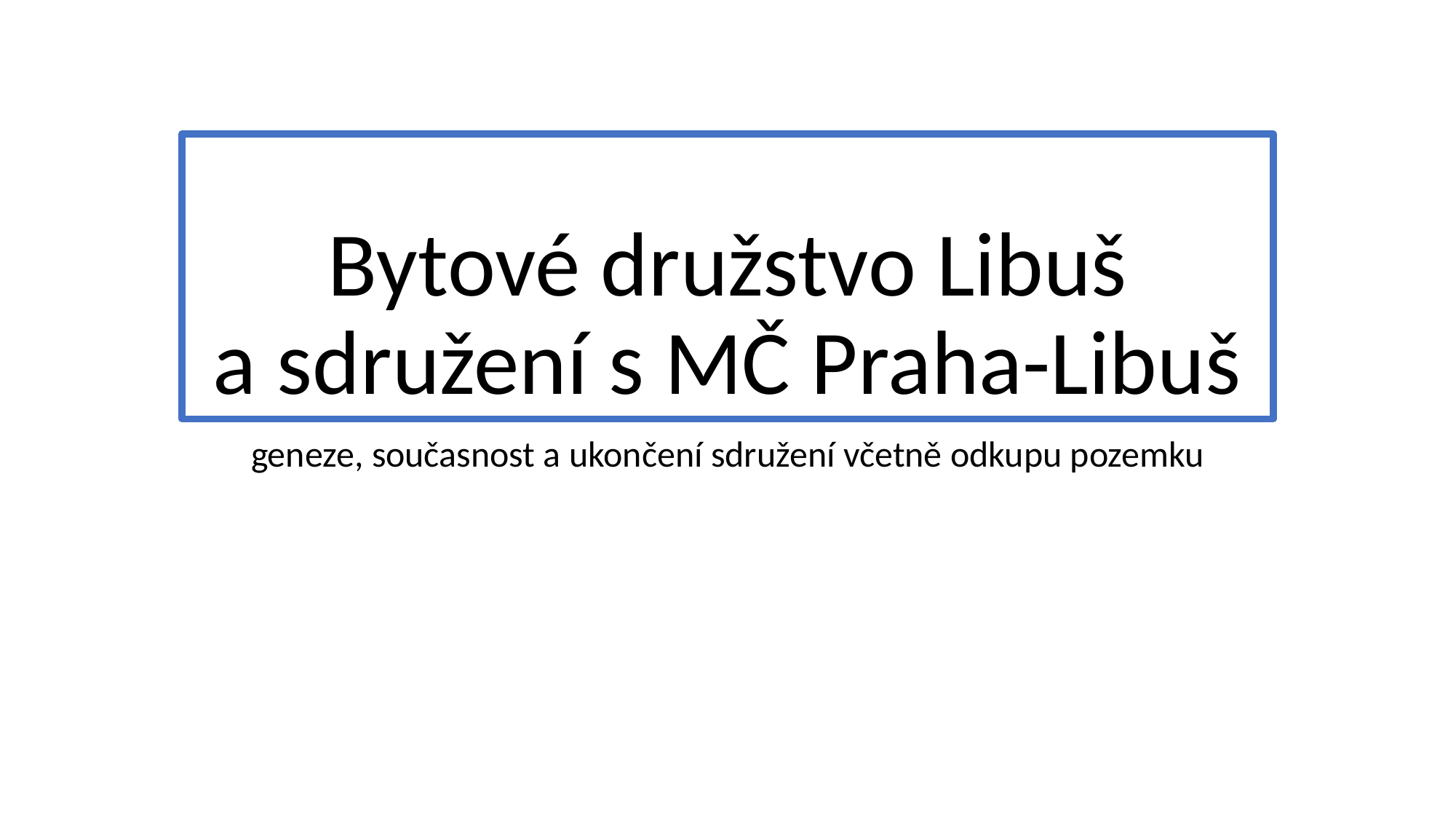

# Bytové družstvo Libuš a sdružení s MČ Praha-Libuš
geneze, současnost a ukončení sdružení včetně odkupu pozemku